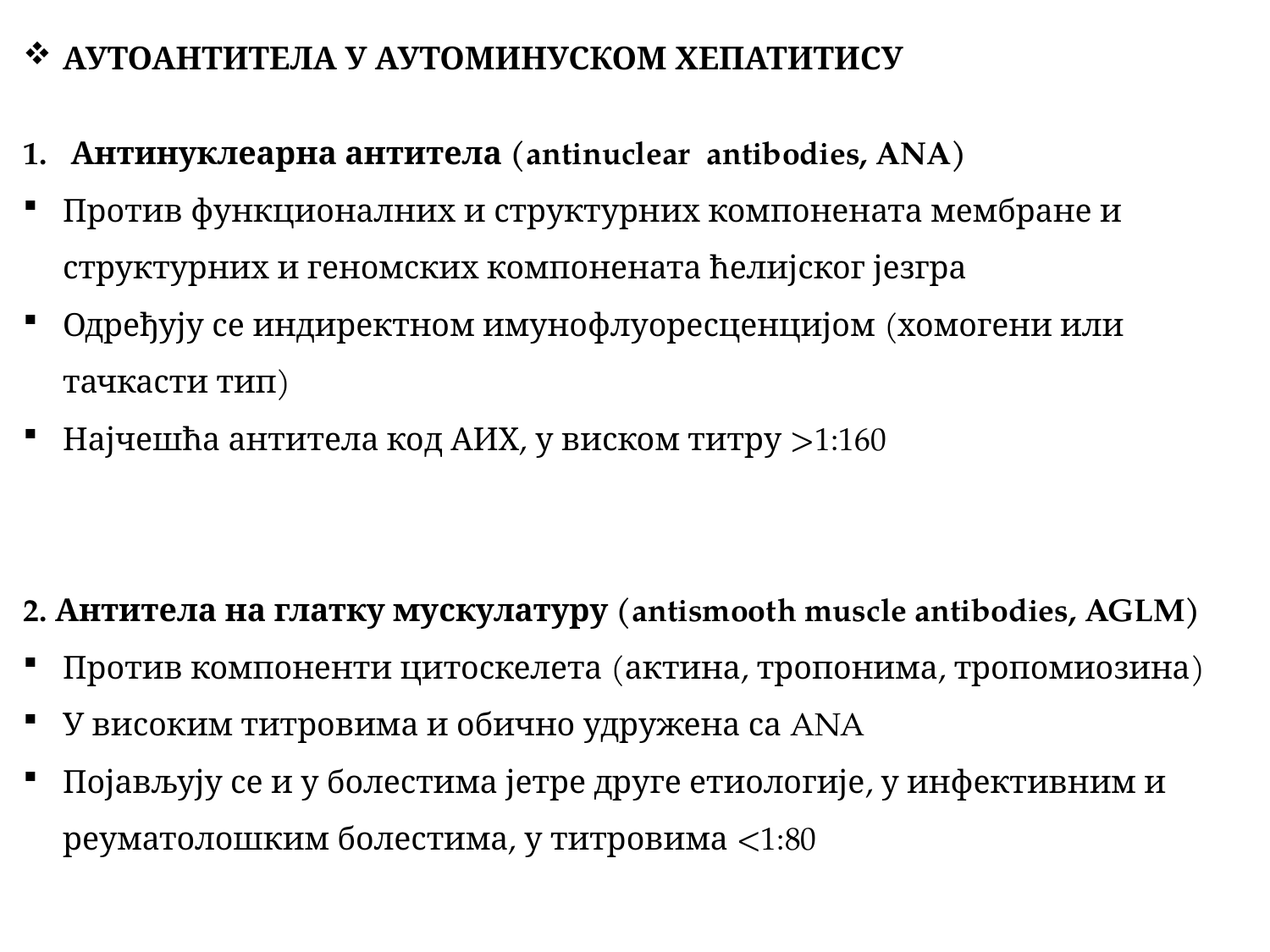

АУТОАНТИТЕЛА У АУТОМИНУСКОМ ХЕПАТИТИСУ

Антинуклеарна антитела (antinuclear  antibodies, ANA)
Против функционалних и структурних компонената мембране и структурних и геномских компонената ћелијског језгра
Одређују се индиректном имунофлуоресценцијом (хомогени или тачкасти тип)
Најчешћа антитела код АИХ, у виском титру >1:160

2. Антитела на глатку мускулатуру (antismooth muscle antibodies, AGLM)
Против компоненти цитоскелета (актина, тропонима, тропомиозина)
У високим титровима и обично удружена са ANA
Појављују се и у болестима јетре друге етиологије, у инфективним и реуматолошким болестима, у титровима <1:80